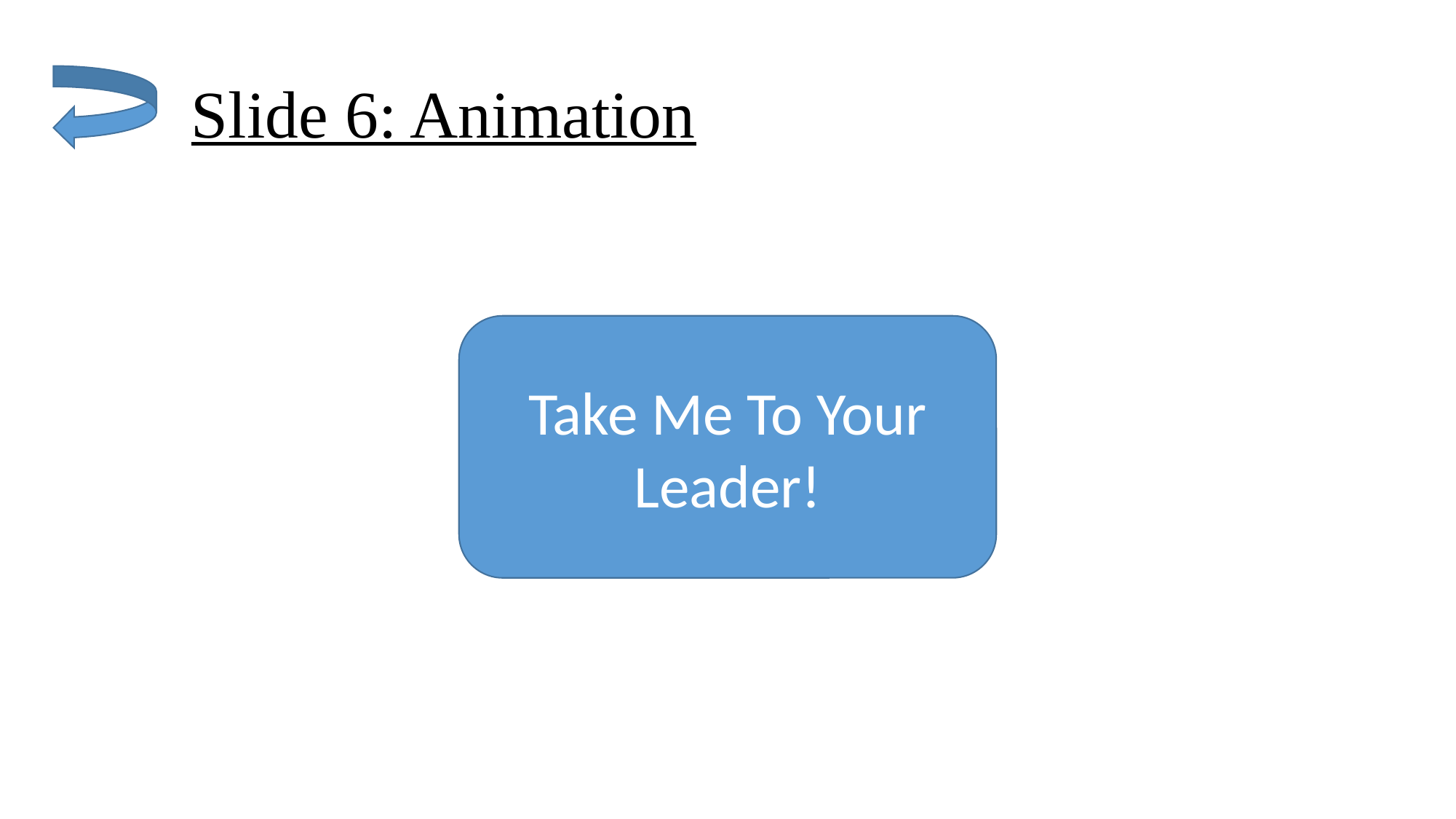

# Slide 6: Animation

Take Me To Your Leader!